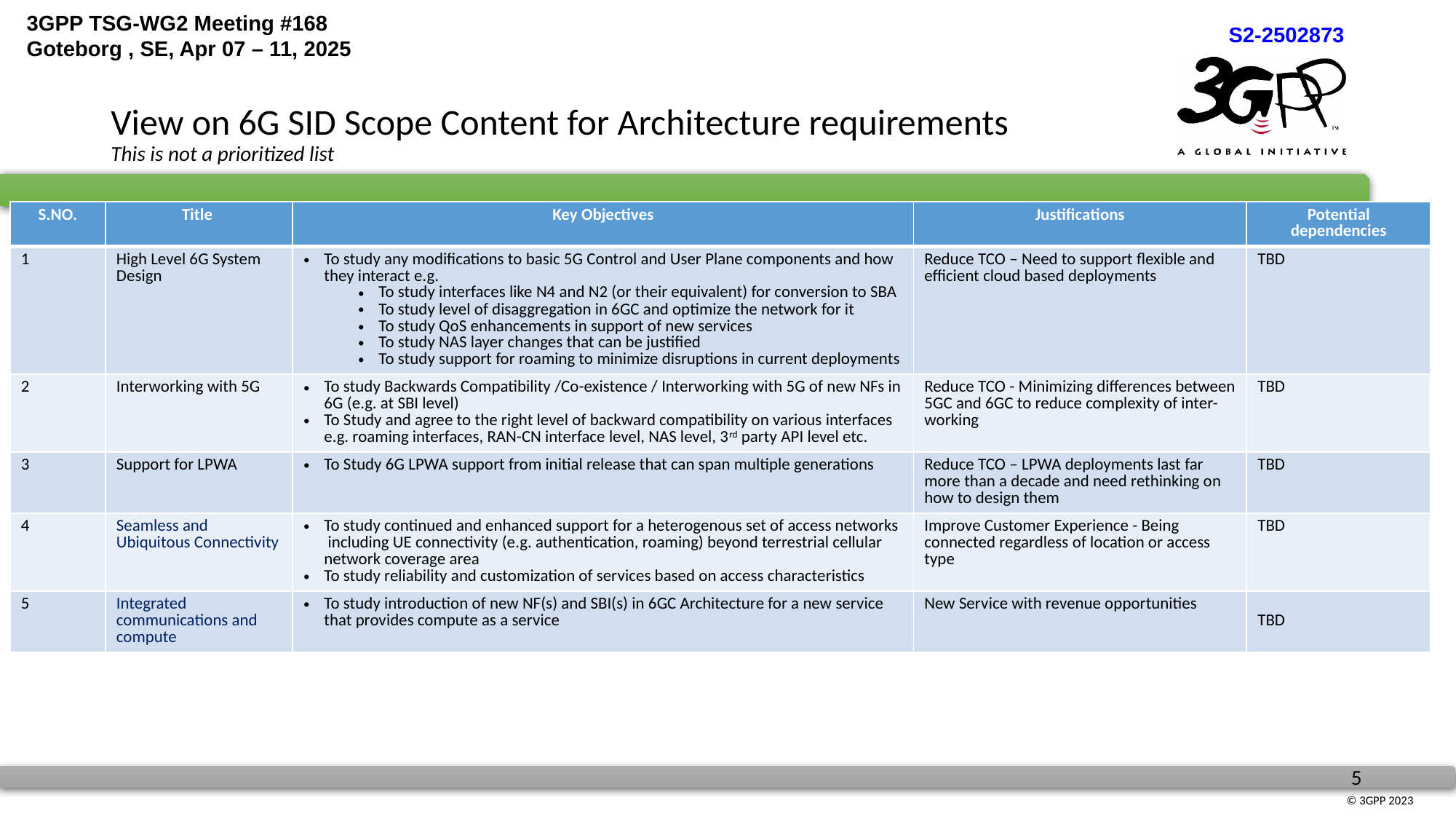

# View on 6G SID Scope Content for Architecture requirements This is not a prioritized list
| S.NO. | Title | Key Objectives | Justifications | Potential dependencies |
| --- | --- | --- | --- | --- |
| 1 | High Level 6G System Design | To study any modifications to basic 5G Control and User Plane components and how they interact e.g. To study interfaces like N4 and N2 (or their equivalent) for conversion to SBA To study level of disaggregation in 6GC and optimize the network for it To study QoS enhancements in support of new services To study NAS layer changes that can be justified To study support for roaming to minimize disruptions in current deployments | Reduce TCO – Need to support flexible and efficient cloud based deployments | TBD |
| 2 | Interworking with 5G | To study Backwards Compatibility /Co-existence / Interworking with 5G of new NFs in 6G (e.g. at SBI level) To Study and agree to the right level of backward compatibility on various interfaces e.g. roaming interfaces, RAN-CN interface level, NAS level, 3rd party API level etc. | Reduce TCO - Minimizing differences between 5GC and 6GC to reduce complexity of inter-working | TBD |
| 3 | Support for LPWA | To Study 6G LPWA support from initial release that can span multiple generations | Reduce TCO – LPWA deployments last far more than a decade and need rethinking on how to design them | TBD |
| 4 | Seamless and Ubiquitous Connectivity | To study continued and enhanced support for a heterogenous set of access networks including UE connectivity (e.g. authentication, roaming) beyond terrestrial cellular network coverage area To study reliability and customization of services based on access characteristics | Improve Customer Experience - Being connected regardless of location or access type | TBD |
| 5 | Integrated communications and compute | To study introduction of new NF(s) and SBI(s) in 6GC Architecture for a new service that provides compute as a service | New Service with revenue opportunities | TBD |